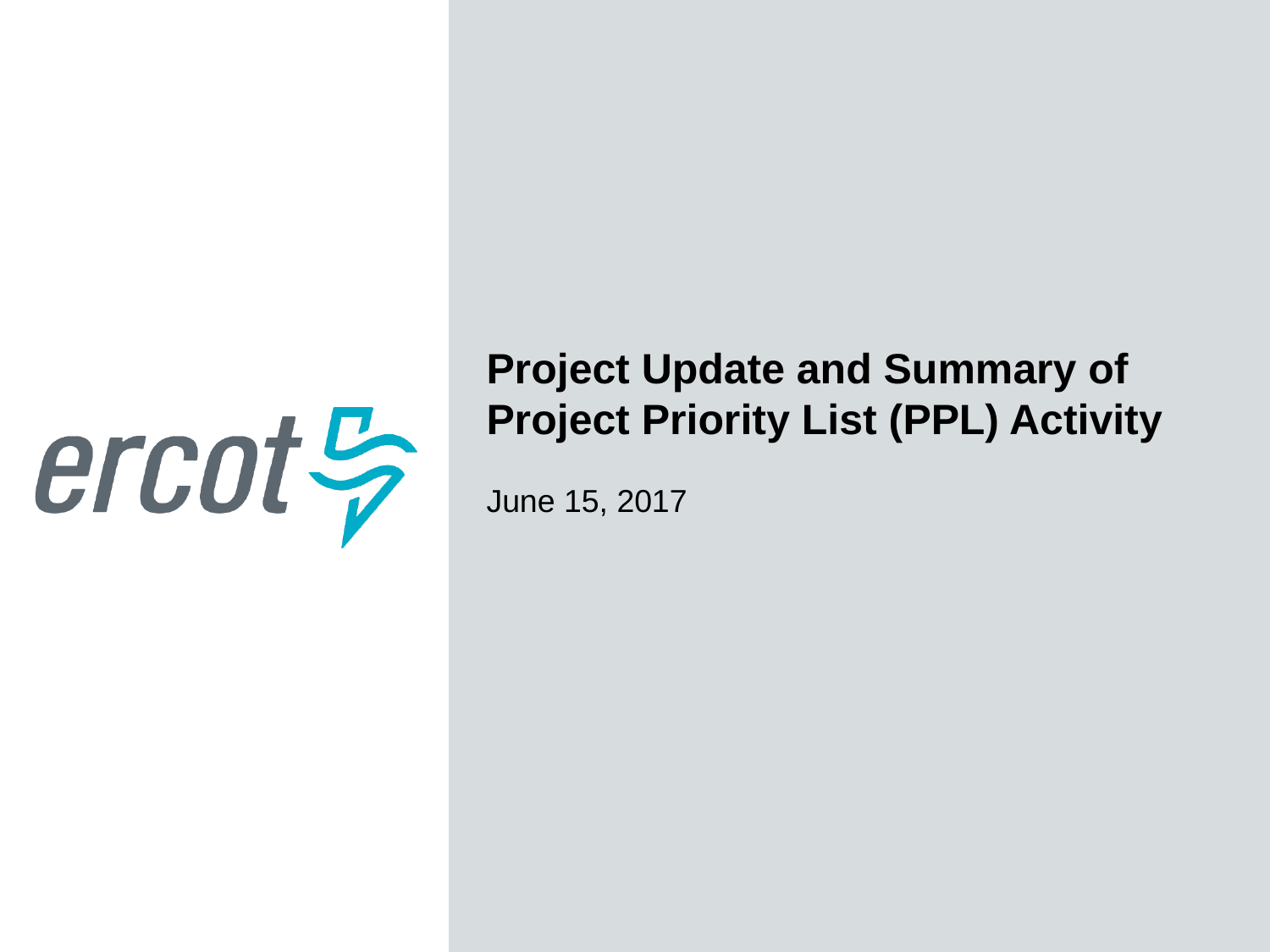

Project Update and Summary of
Project Priority List (PPL) Activity

June 15, 2017